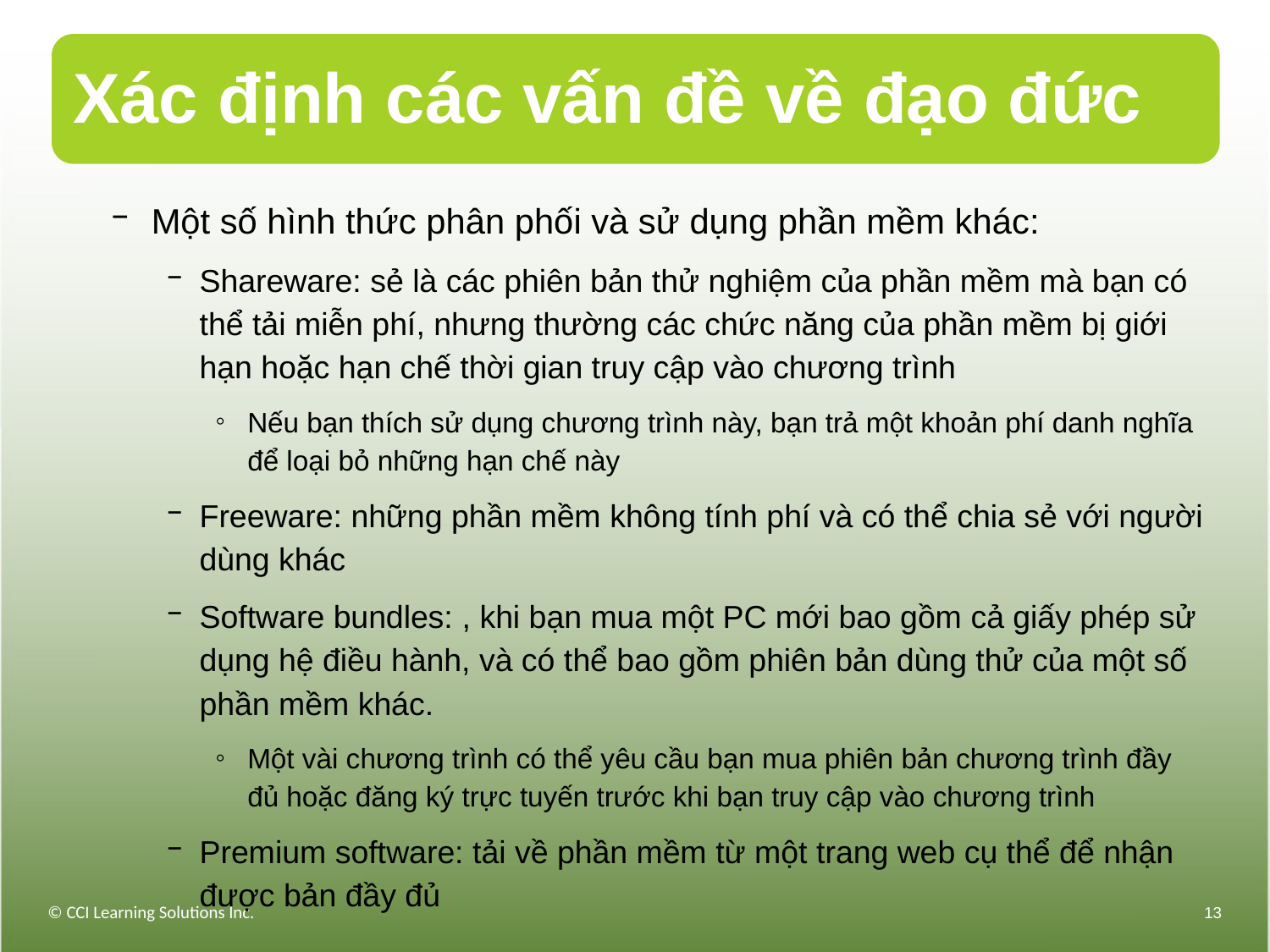

# Xác định các vấn đề về đạo đức
Một số hình thức phân phối và sử dụng phần mềm khác:
Shareware: sẻ là các phiên bản thử nghiệm của phần mềm mà bạn có thể tải miễn phí, nhưng thường các chức năng của phần mềm bị giới hạn hoặc hạn chế thời gian truy cập vào chương trình
Nếu bạn thích sử dụng chương trình này, bạn trả một khoản phí danh nghĩa để loại bỏ những hạn chế này
Freeware: những phần mềm không tính phí và có thể chia sẻ với người dùng khác
Software bundles: , khi bạn mua một PC mới bao gồm cả giấy phép sử dụng hệ điều hành, và có thể bao gồm phiên bản dùng thử của một số phần mềm khác.
Một vài chương trình có thể yêu cầu bạn mua phiên bản chương trình đầy đủ hoặc đăng ký trực tuyến trước khi bạn truy cập vào chương trình
Premium software: tải về phần mềm từ một trang web cụ thể để nhận được bản đầy đủ
© CCI Learning Solutions Inc.
13